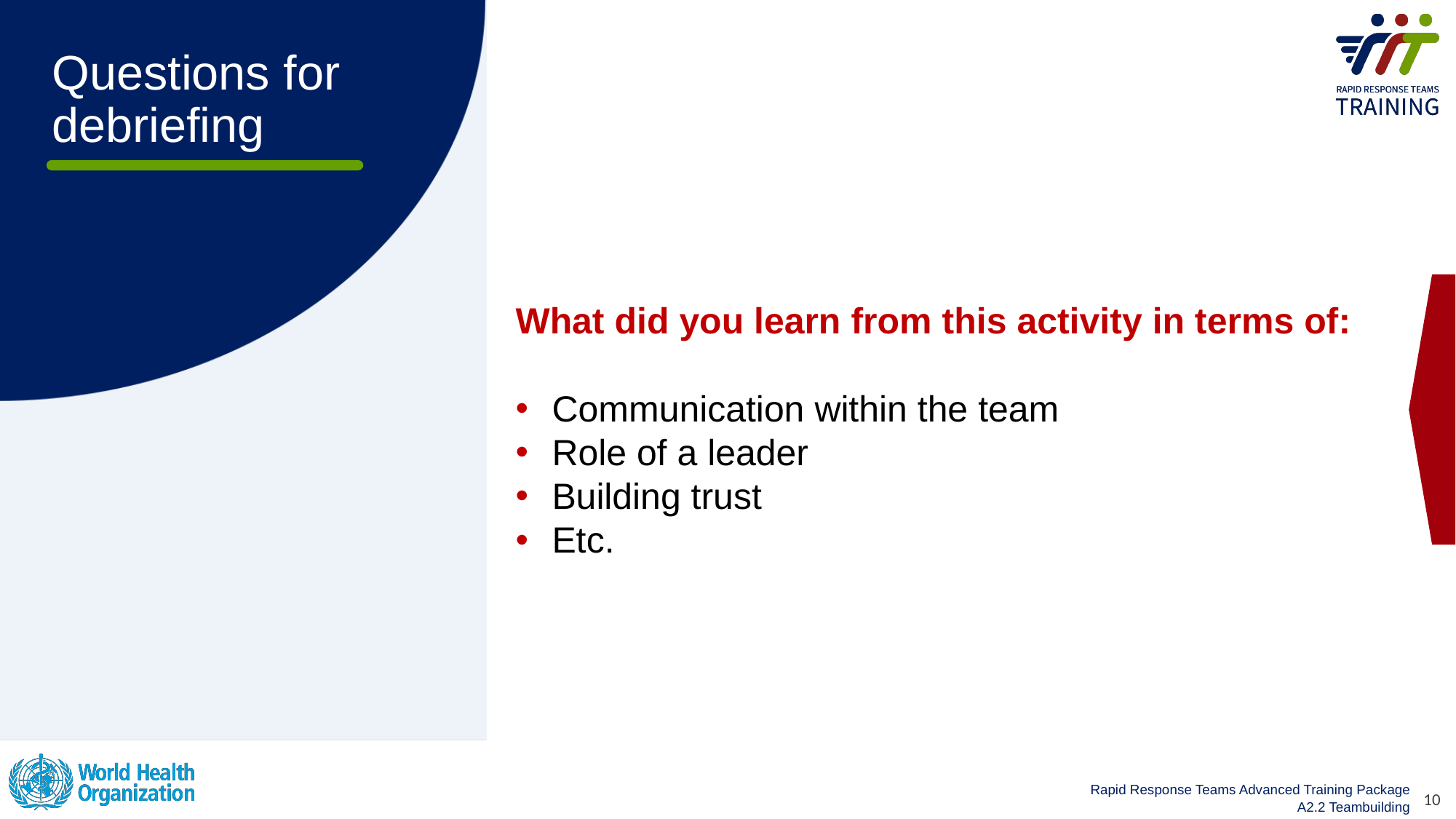

# Questions for debriefing
What did you learn from this activity in terms of:

Communication within the team
Role of a leader
Building trust
Etc.